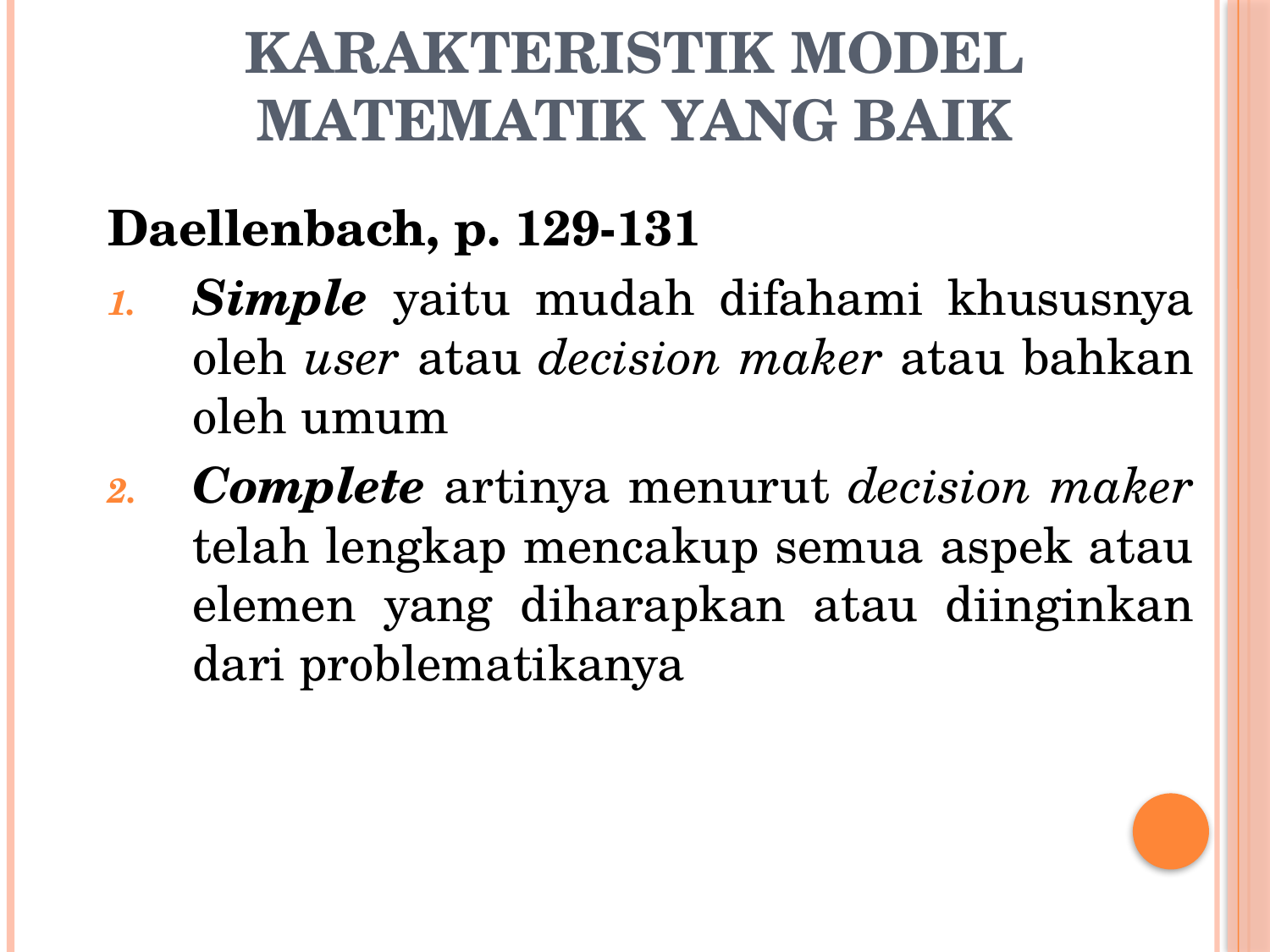

# Karakteristik Model Matematik yang Baik
Daellenbach, p. 129-131
Simple yaitu mudah difahami khususnya oleh user atau decision maker atau bahkan oleh umum
Complete artinya menurut decision maker telah lengkap mencakup semua aspek atau elemen yang diharapkan atau diinginkan dari problematikanya